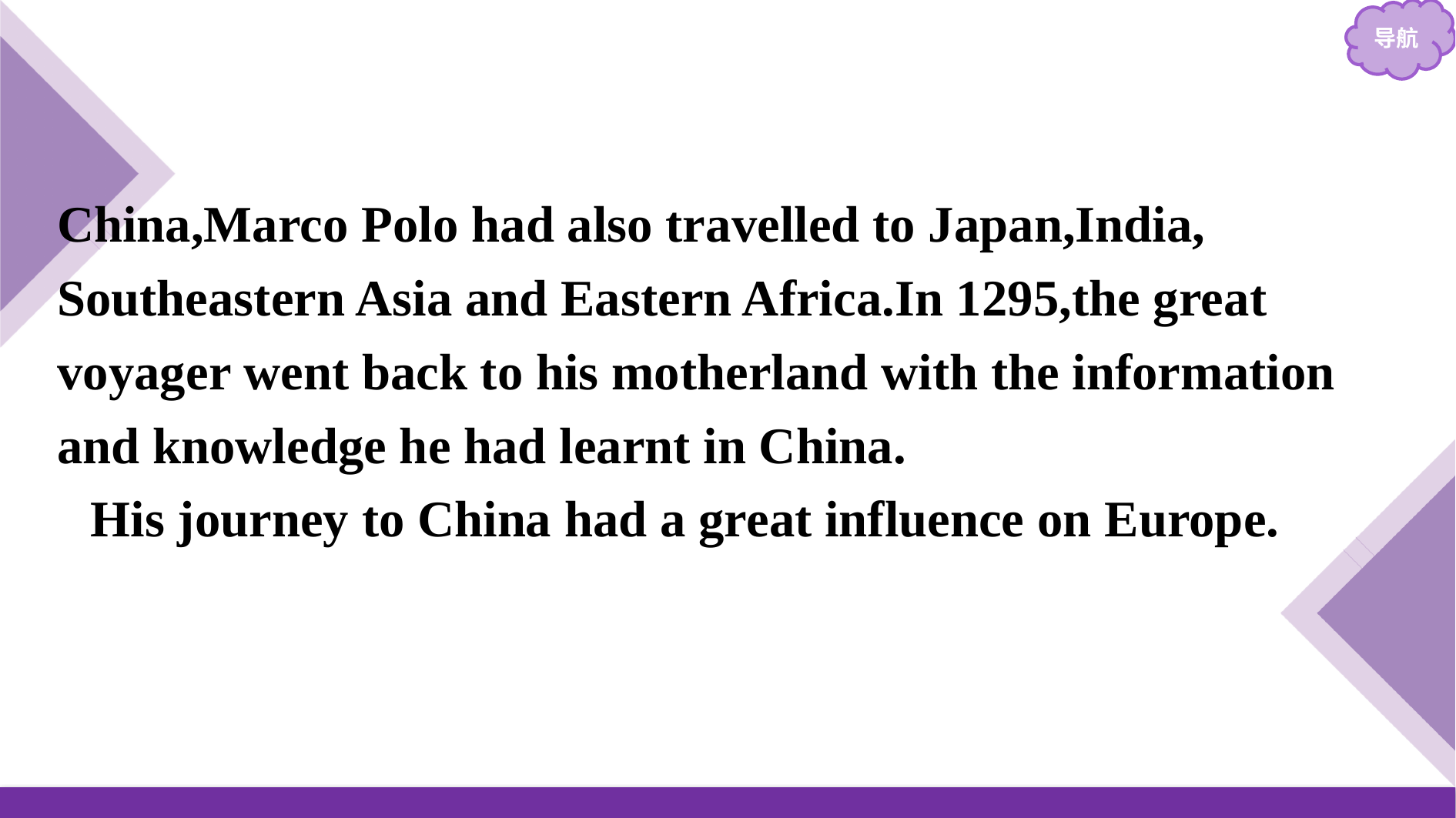

China,Marco Polo had also travelled to Japan,India,
Southeastern Asia and Eastern Africa.In 1295,the great voyager went back to his motherland with the information and knowledge he had learnt in China.
His journey to China had a great influence on Europe.